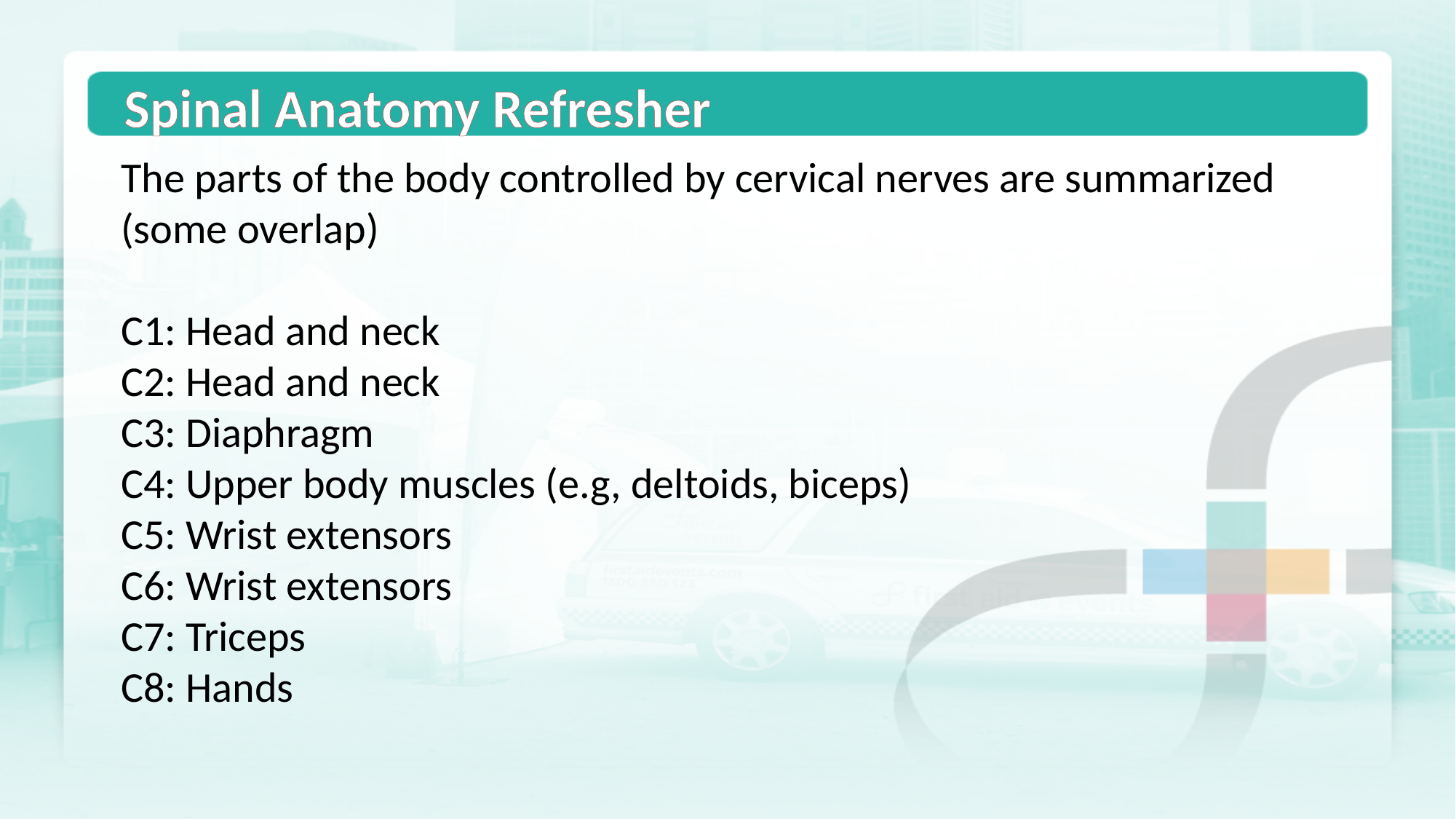

Spinal Anatomy Refresher
The parts of the body controlled by cervical nerves are summarized (some overlap)

C1: Head and neck
C2: Head and neck
C3: Diaphragm
C4: Upper body muscles (e.g, deltoids, biceps)
C5: Wrist extensors
C6: Wrist extensors
C7: Triceps
C8: Hands